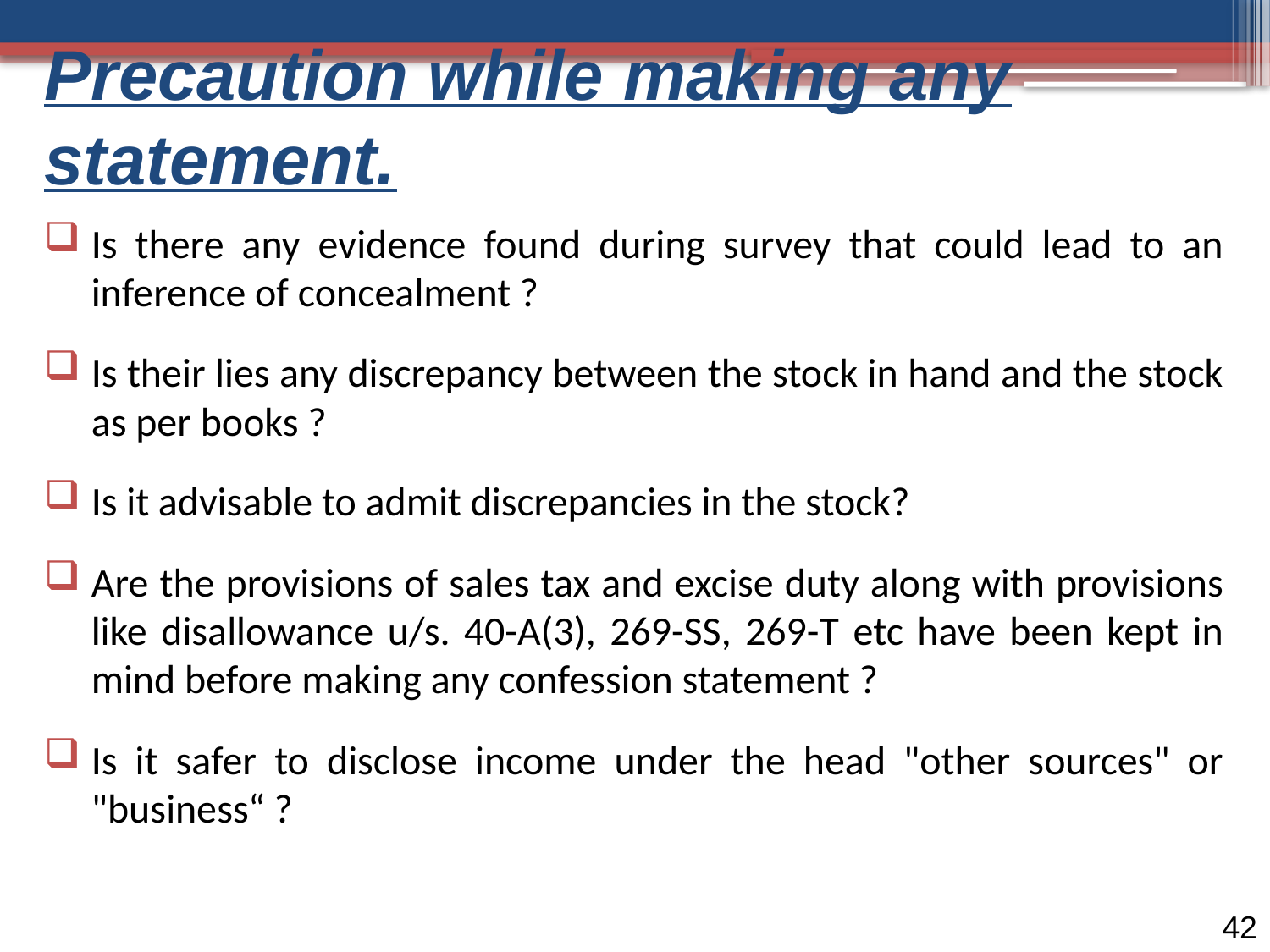

# Precaution while making any statement.
Is there any evidence found during survey that could lead to an inference of concealment ?
Is their lies any discrepancy between the stock in hand and the stock as per books ?
Is it advisable to admit discrepancies in the stock?
Are the provisions of sales tax and excise duty along with provisions like disallowance u/s. 40-A(3), 269-SS, 269-T etc have been kept in mind before making any confession statement ?
Is it safer to disclose income under the head "other sources" or "business“ ?
42